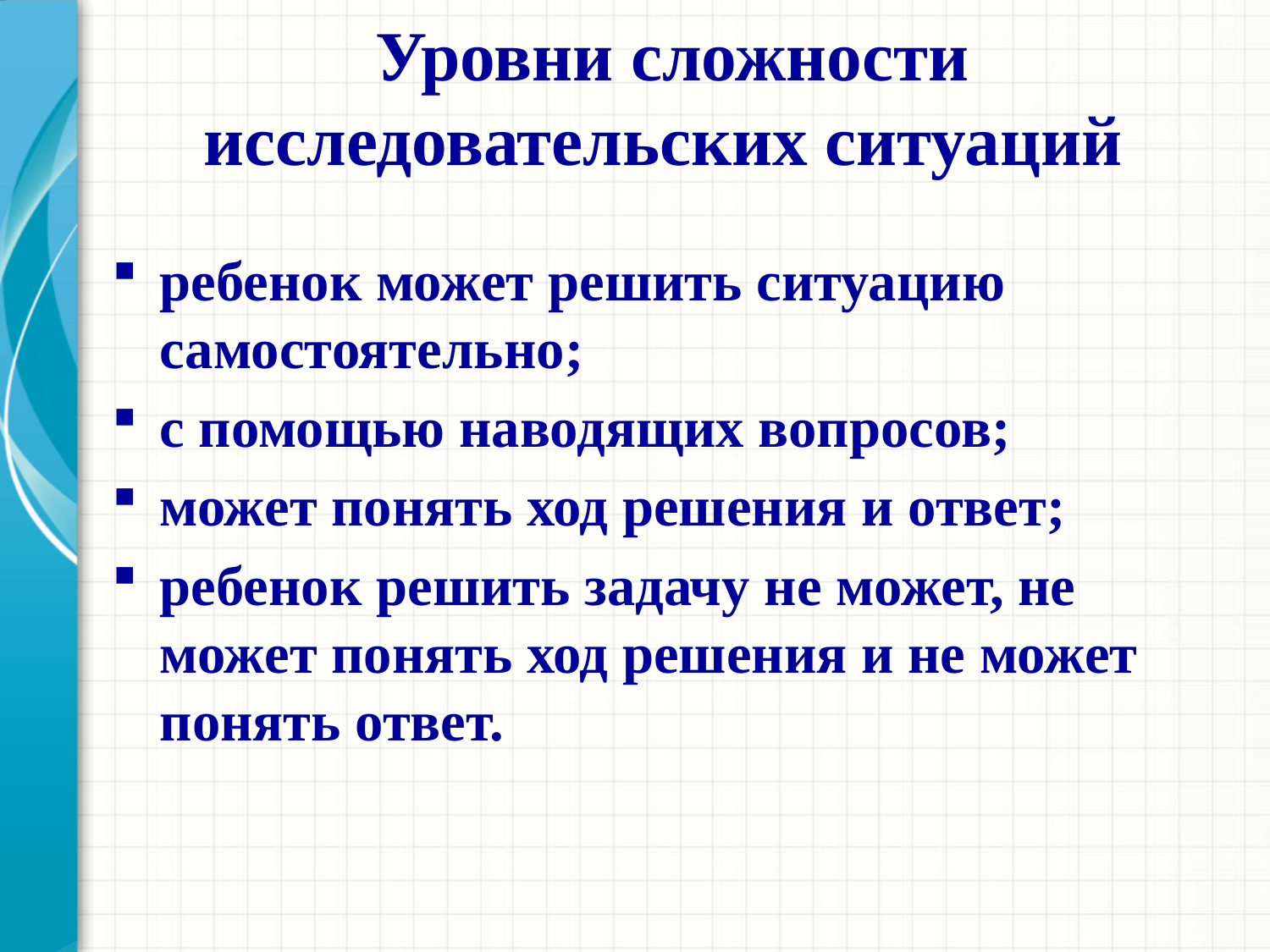

# Уровни сложности исследовательских ситуаций
ребенок может решить ситуацию самостоятельно;
с помощью наводящих вопросов;
может понять ход решения и ответ;
ребенок решить задачу не может, не может понять ход решения и не может понять ответ.